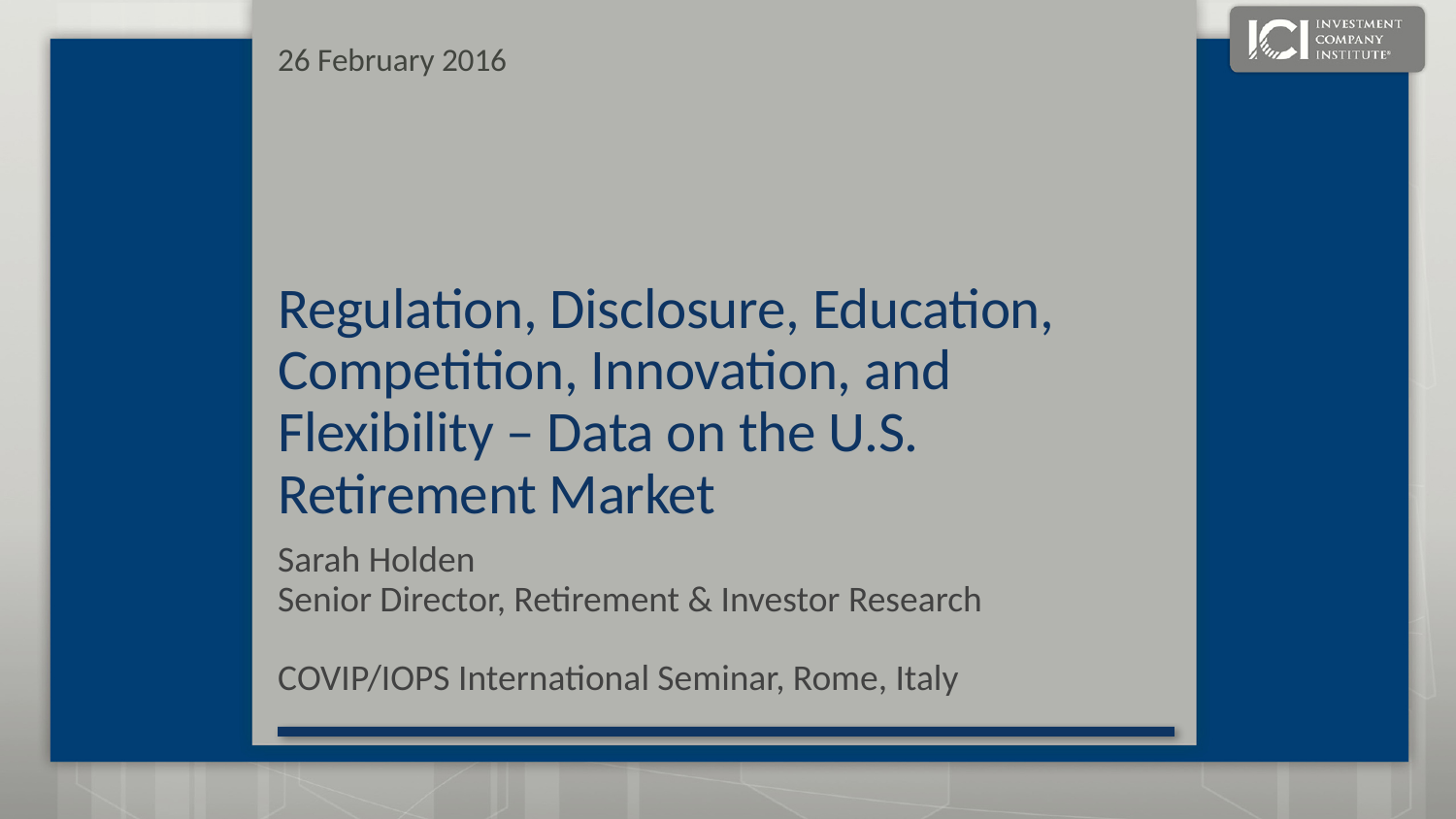

26 February 2016
# Regulation, Disclosure, Education, Competition, Innovation, and Flexibility – Data on the U.S. Retirement Market
Sarah Holden
Senior Director, Retirement & Investor Research

COVIP/IOPS International Seminar, Rome, Italy